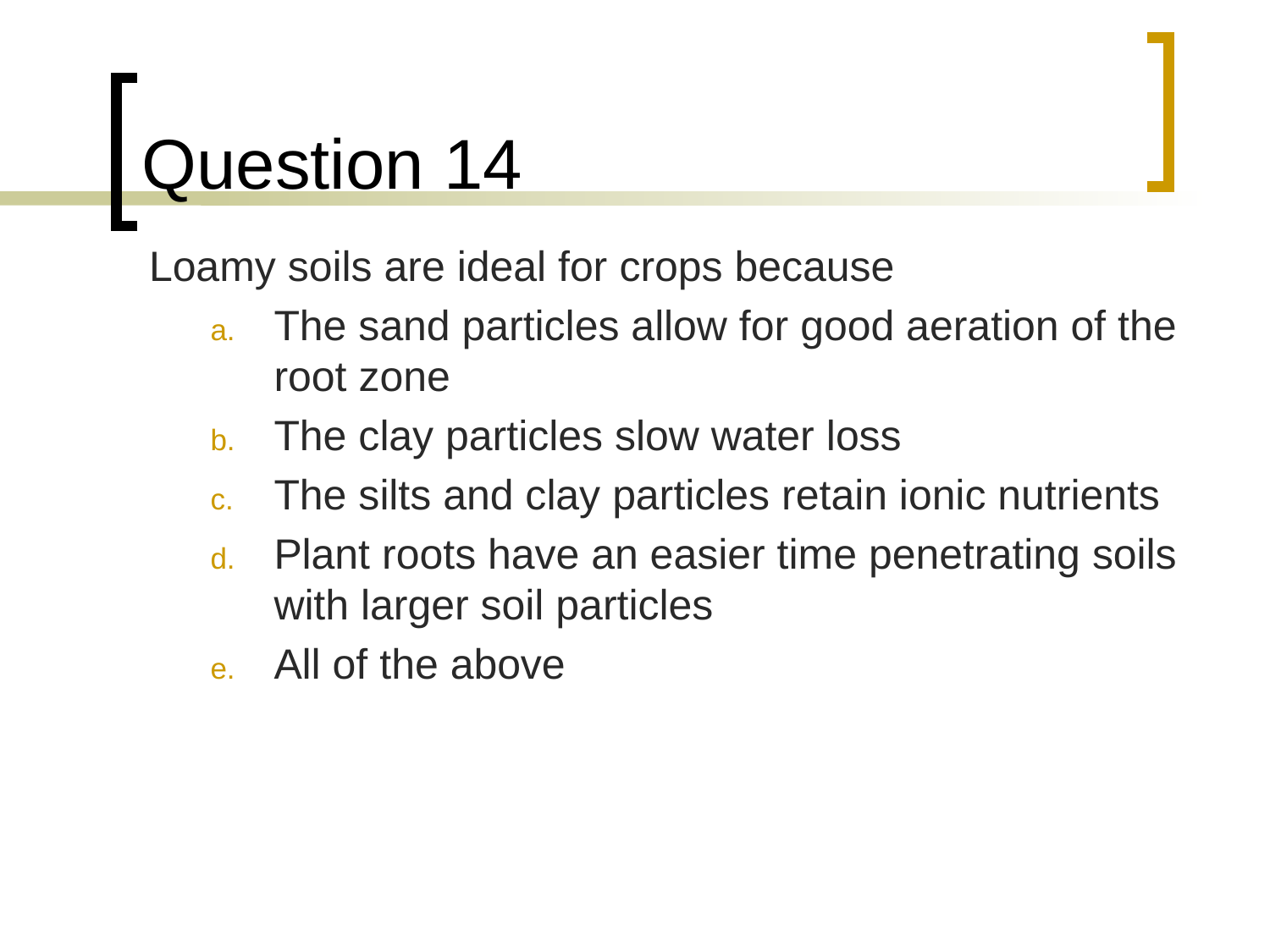

# Question 14
	Loamy soils are ideal for crops because
The sand particles allow for good aeration of the root zone
The clay particles slow water loss
The silts and clay particles retain ionic nutrients
Plant roots have an easier time penetrating soils with larger soil particles
All of the above